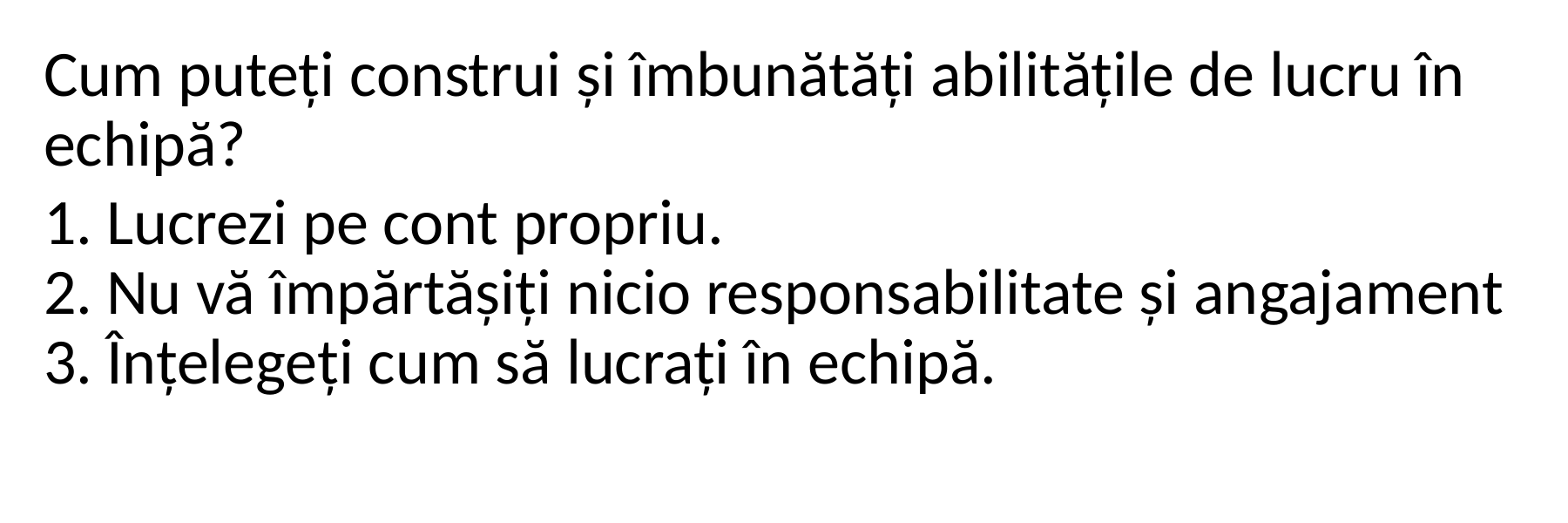

Cum puteți construi și îmbunătăți abilitățile de lucru în echipă?
Lucrezi pe cont propriu.
Nu vă împărtășiți nicio responsabilitate și angajament
Înțelegeți cum să lucrați în echipă.